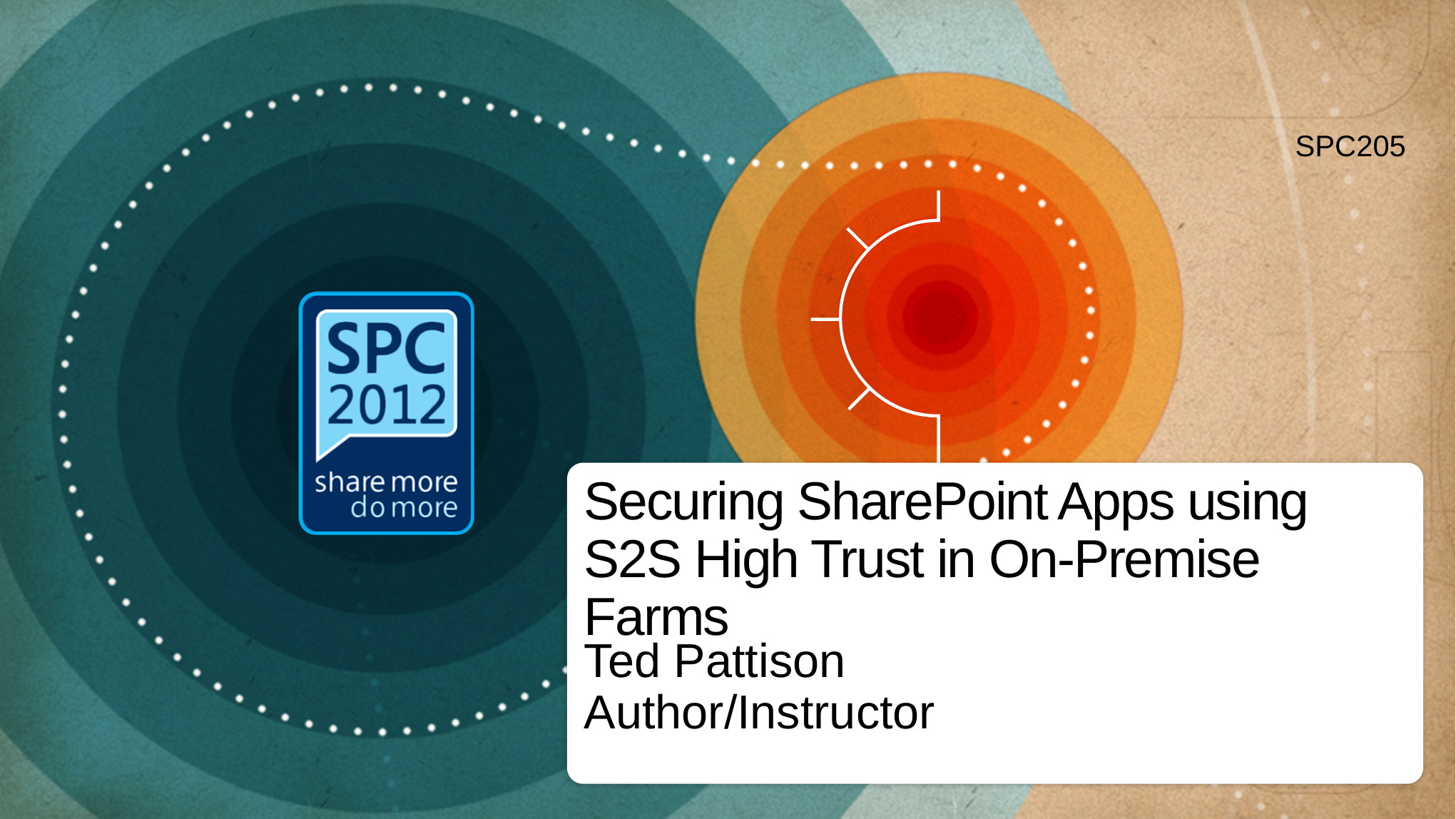

SPC205
# Securing SharePoint Apps using S2S High Trust in On-Premise Farms
Ted Pattison
Author/Instructor